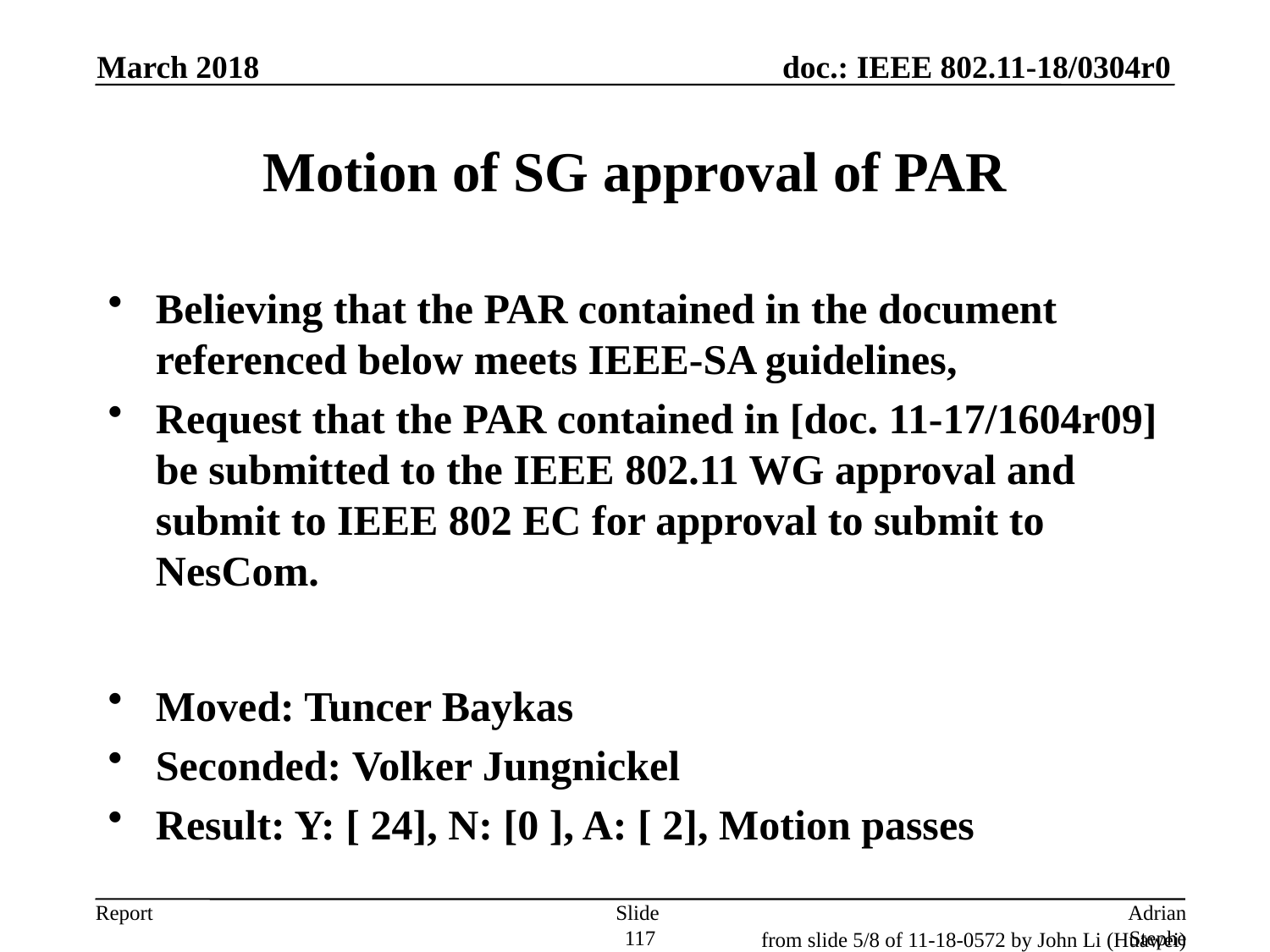

March 2018
# Motion of SG approval of PAR
Believing that the PAR contained in the document referenced below meets IEEE-SA guidelines,
Request that the PAR contained in [doc. 11-17/1604r09] be submitted to the IEEE 802.11 WG approval and submit to IEEE 802 EC for approval to submit to NesCom.

Moved: Tuncer Baykas
Seconded: Volker Jungnickel
Result: Y: [ 24], N: [0 ], A: [ 2], Motion passes
Slide 117
Adrian Stephens, Intel Corporation
from slide 5/8 of 11-18-0572 by John Li (Huawei)